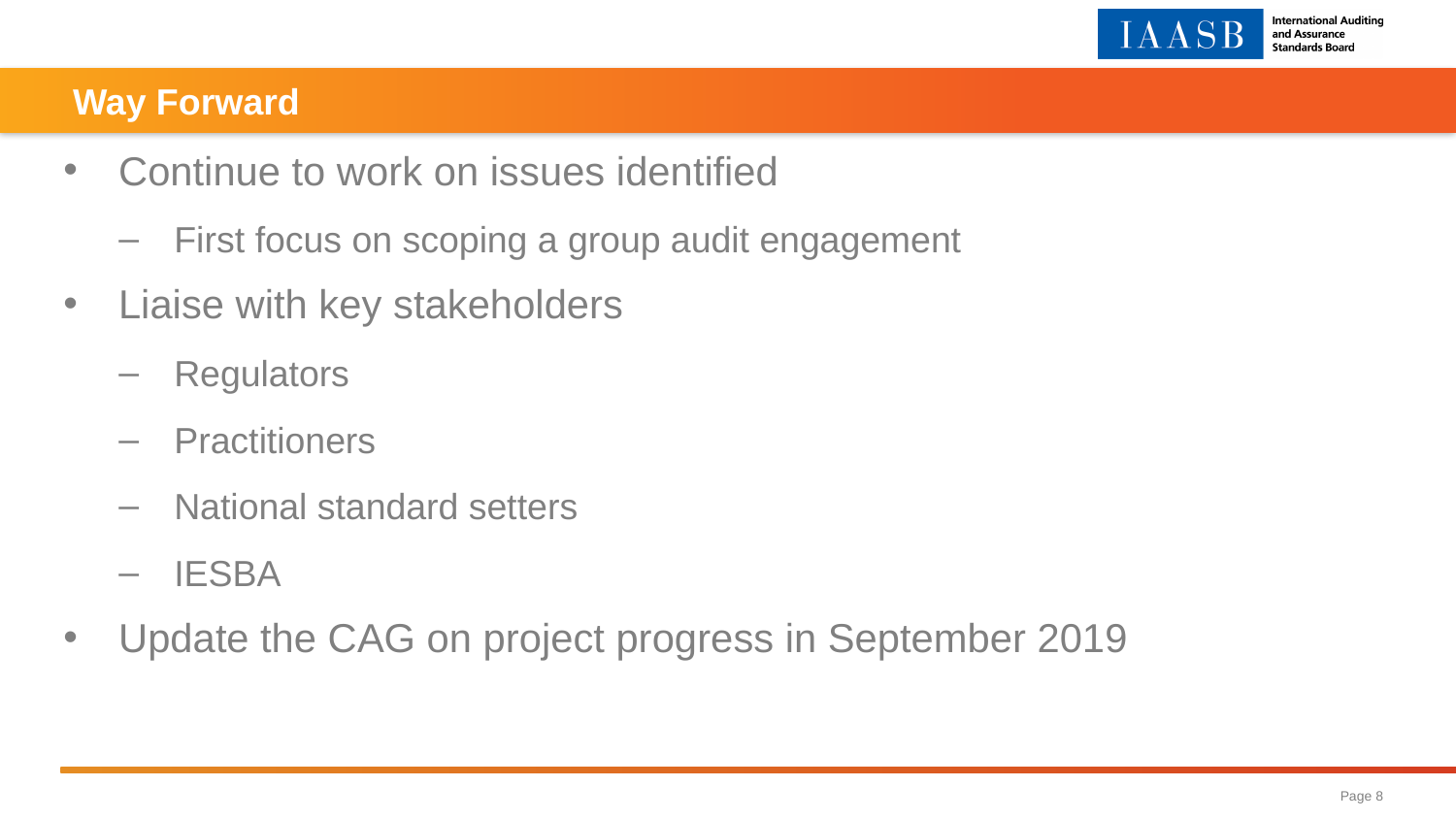

# Way Forward
Continue to work on issues identified
First focus on scoping a group audit engagement
Liaise with key stakeholders
Regulators
Practitioners
National standard setters
IESBA
Update the CAG on project progress in September 2019
Page 8